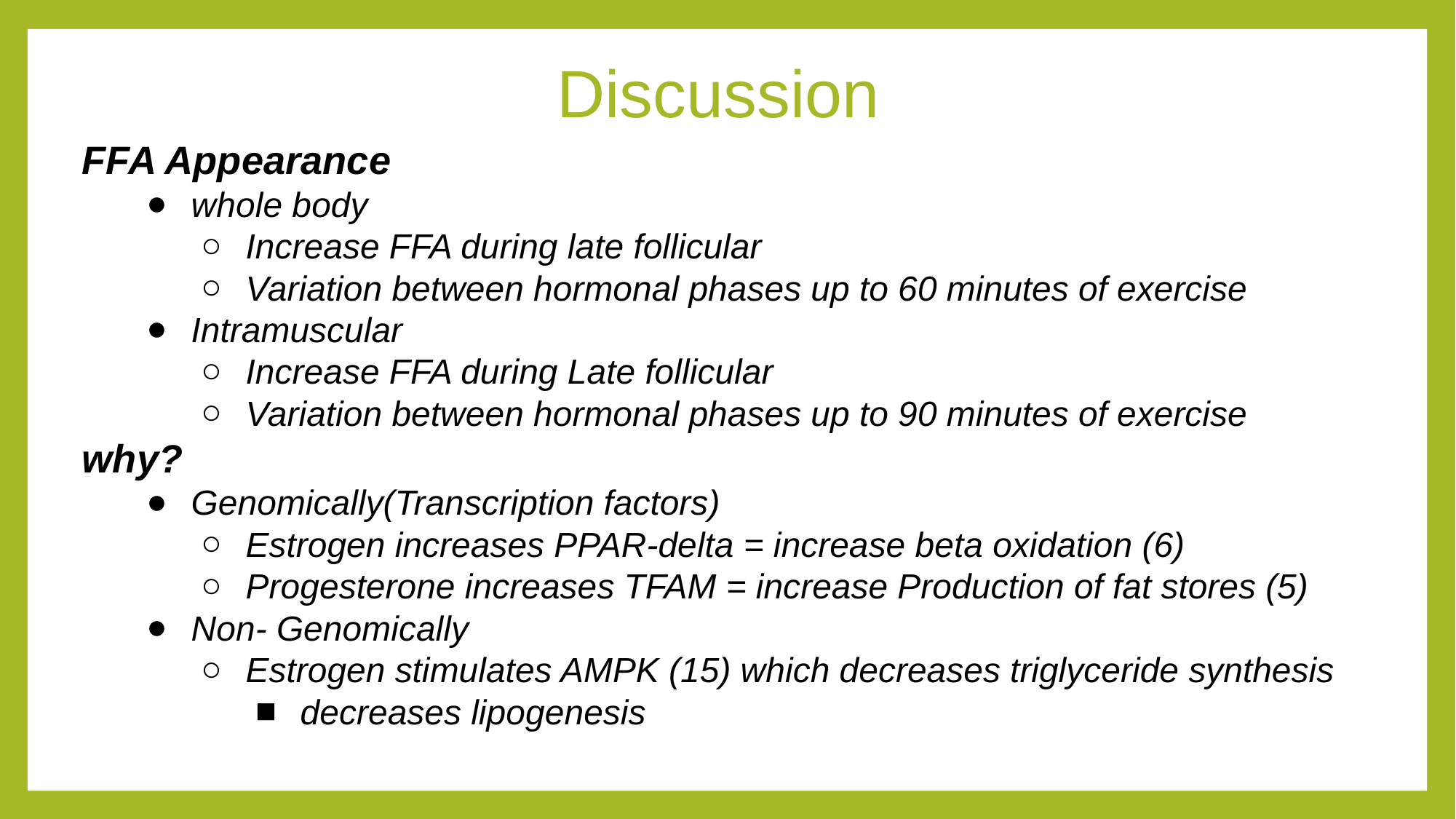

# Discussion
FFA Appearance
whole body
Increase FFA during late follicular
Variation between hormonal phases up to 60 minutes of exercise
Intramuscular
Increase FFA during Late follicular
Variation between hormonal phases up to 90 minutes of exercise
why?
Genomically(Transcription factors)
Estrogen increases PPAR-delta = increase beta oxidation (6)
Progesterone increases TFAM = increase Production of fat stores (5)
Non- Genomically
Estrogen stimulates AMPK (15) which decreases triglyceride synthesis
decreases lipogenesis